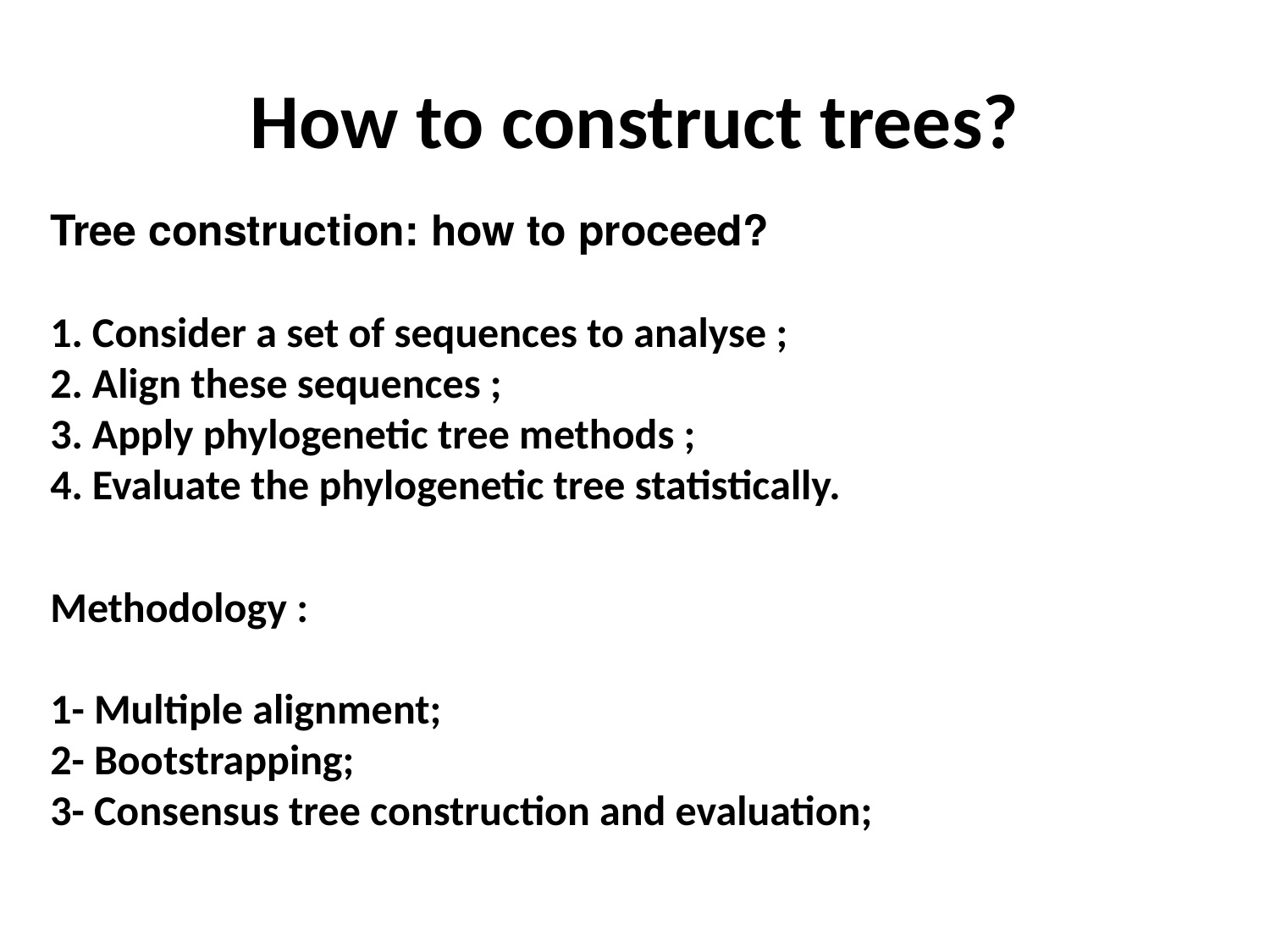

# How to construct trees?
Tree construction: how to proceed?

1. Consider a set of sequences to analyse ;
2. Align these sequences ;
3. Apply phylogenetic tree methods ;
4. Evaluate the phylogenetic tree statistically.

Methodology :

1- Multiple alignment;
2- Bootstrapping;
3- Consensus tree construction and evaluation;